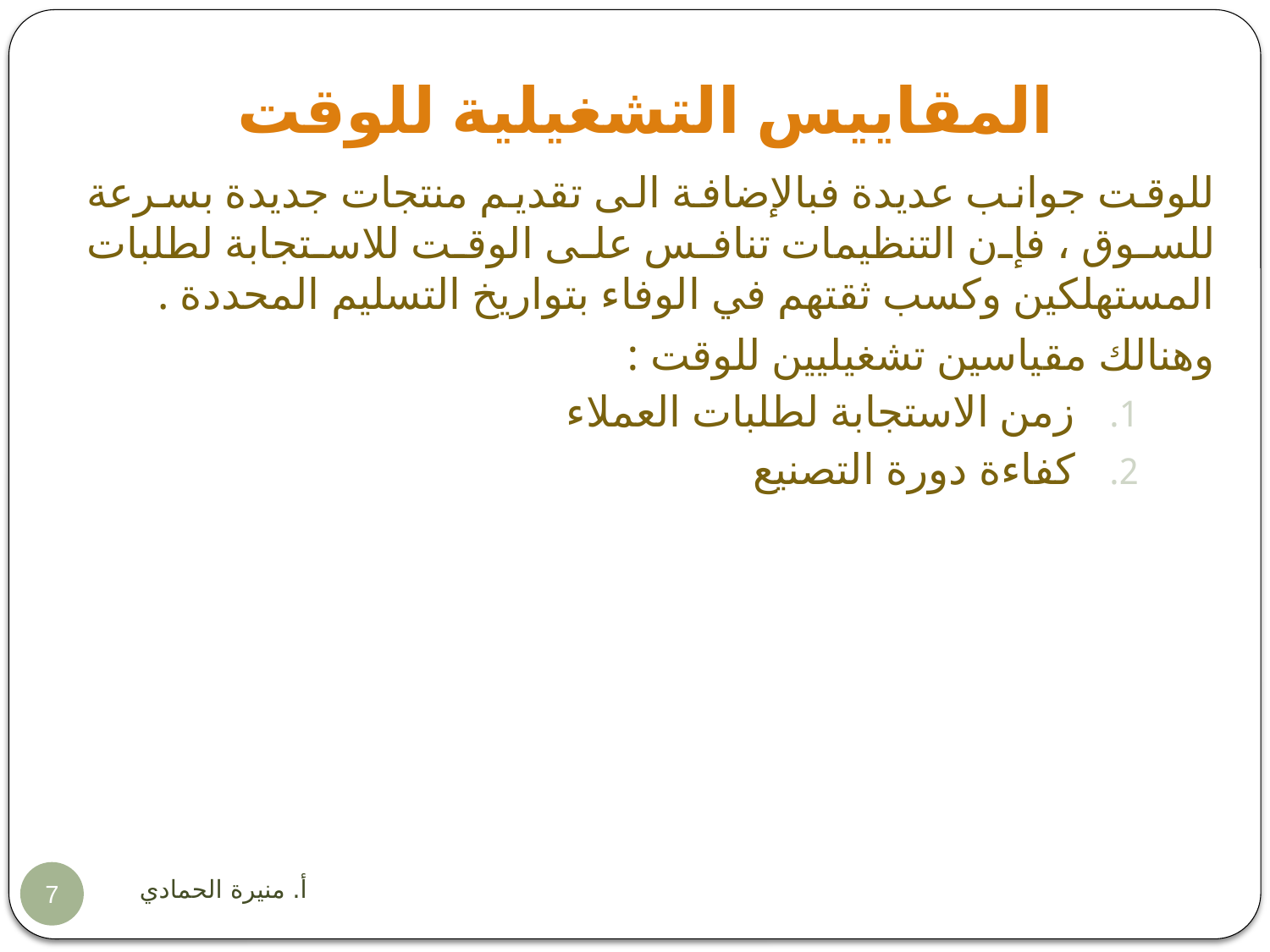

# المقاييس التشغيلية للوقت
للوقت جوانب عديدة فبالإضافة الى تقديم منتجات جديدة بسرعة للسوق ، فإن التنظيمات تنافس على الوقت للاستجابة لطلبات المستهلكين وكسب ثقتهم في الوفاء بتواريخ التسليم المحددة .
وهنالك مقياسين تشغيليين للوقت :
زمن الاستجابة لطلبات العملاء
كفاءة دورة التصنيع
أ. منيرة الحمادي
7